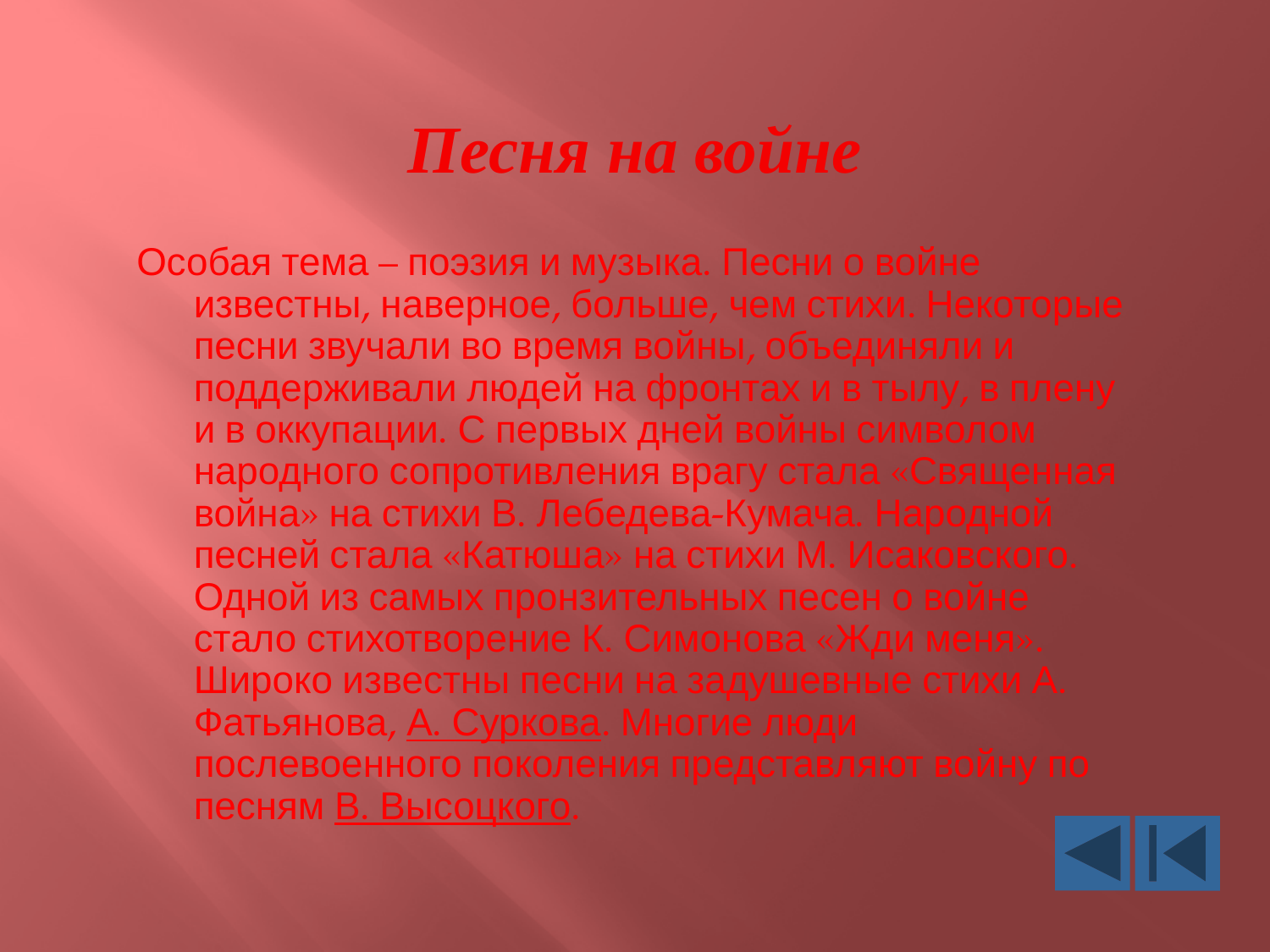

# Песня на войне
Особая тема – поэзия и музыка. Песни о войне известны, наверное, больше, чем стихи. Некоторые песни звучали во время войны, объединяли и поддерживали людей на фронтах и в тылу, в плену и в оккупации. С первых дней войны символом народного сопротивления врагу стала «Священная война» на стихи В. Лебедева-Кумача. Народной песней стала «Катюша» на стихи М. Исаковского. Одной из самых пронзительных песен о войне стало стихотворение К. Симонова «Жди меня». Широко известны песни на задушевные стихи А. Фатьянова, А. Суркова. Многие люди послевоенного поколения представляют войну по песням В. Высоцкого.